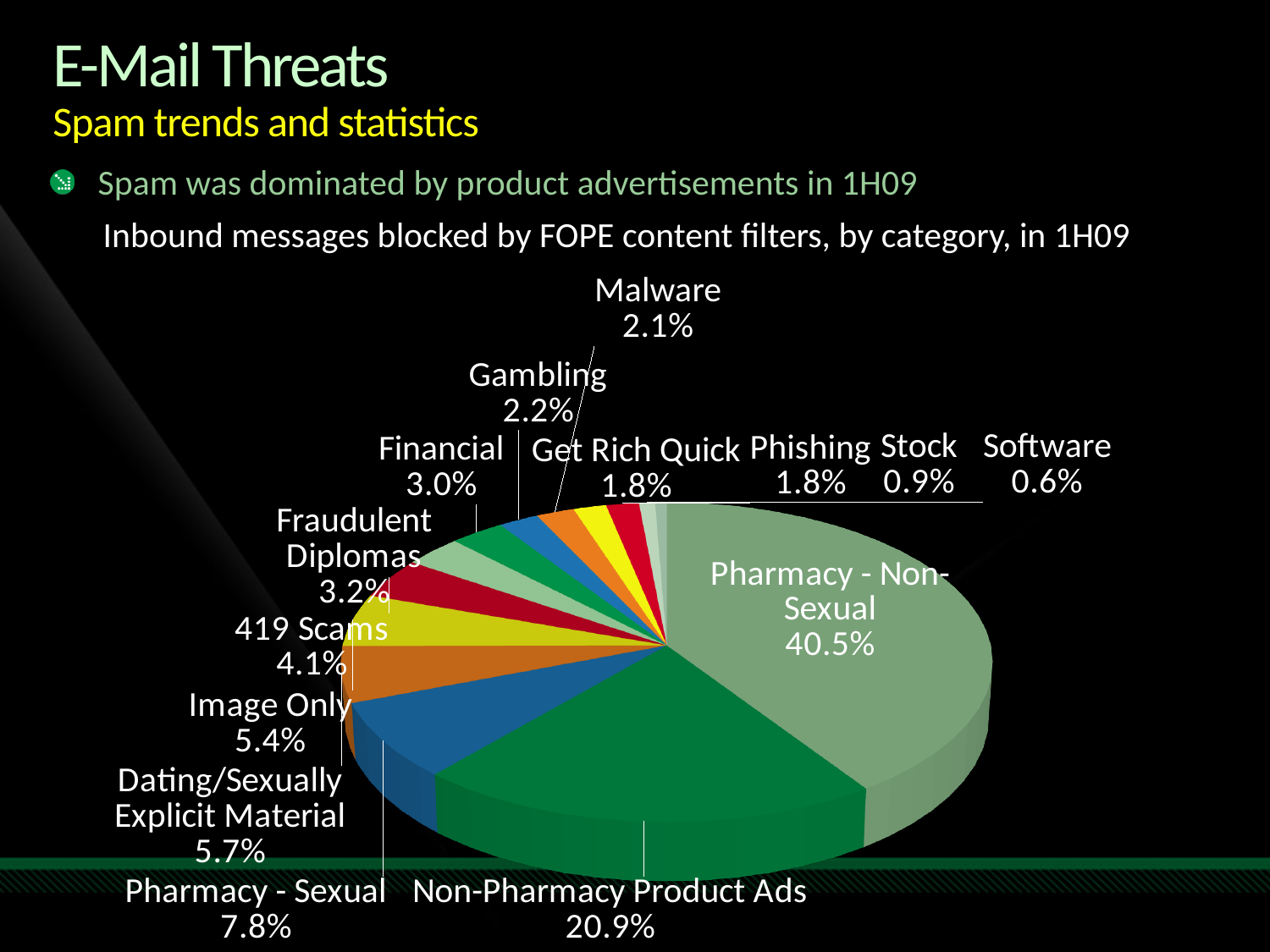

# E-Mail Threats Spam trends and statistics
Spam was dominated by product advertisements in 1H09
Inbound messages blocked by FOPE content filters, by category, in 1H09

[unsupported chart]